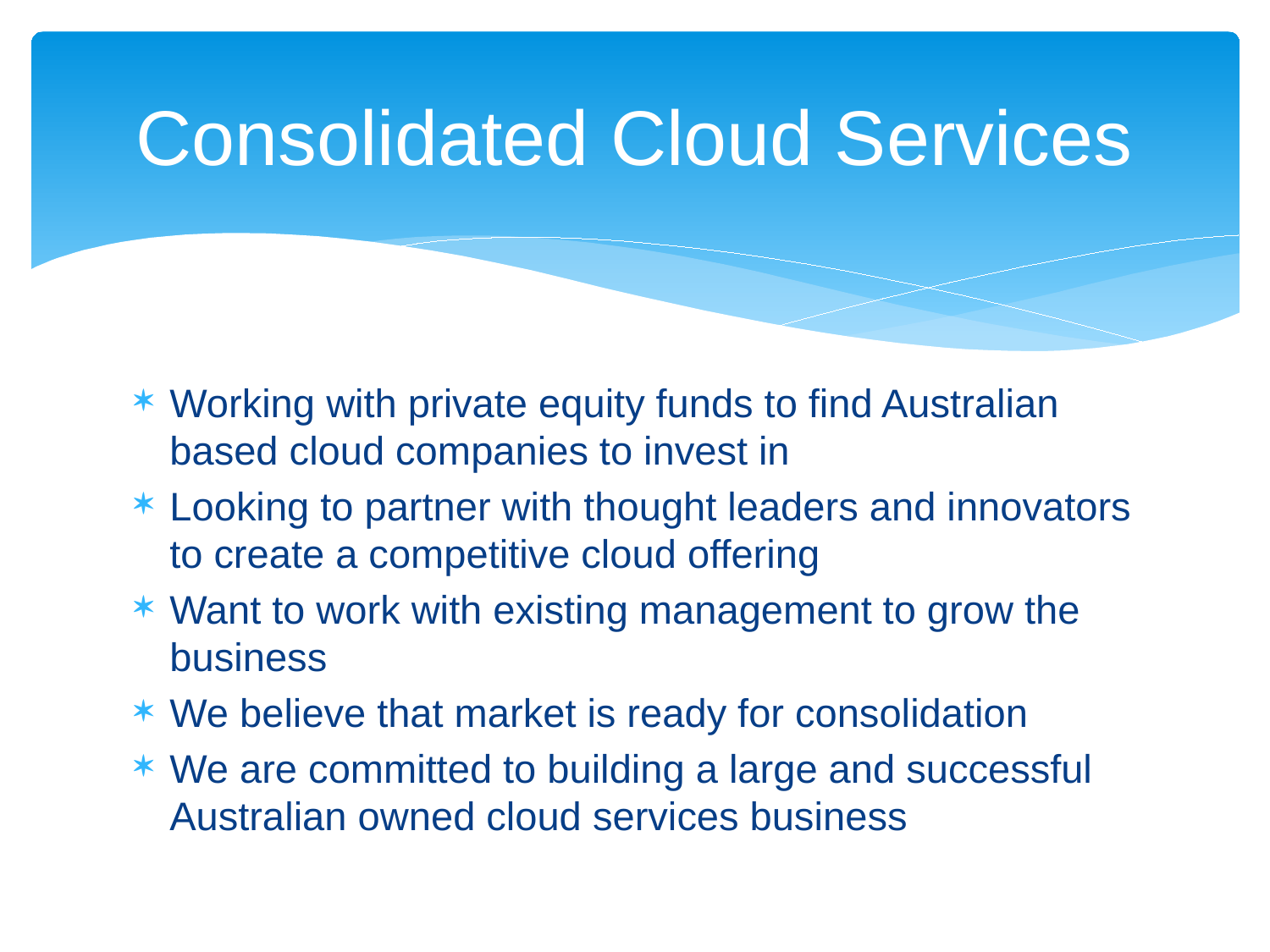

# Consolidated Cloud Services
Working with private equity funds to find Australian based cloud companies to invest in
Looking to partner with thought leaders and innovators to create a competitive cloud offering
Want to work with existing management to grow the business
We believe that market is ready for consolidation
We are committed to building a large and successful Australian owned cloud services business